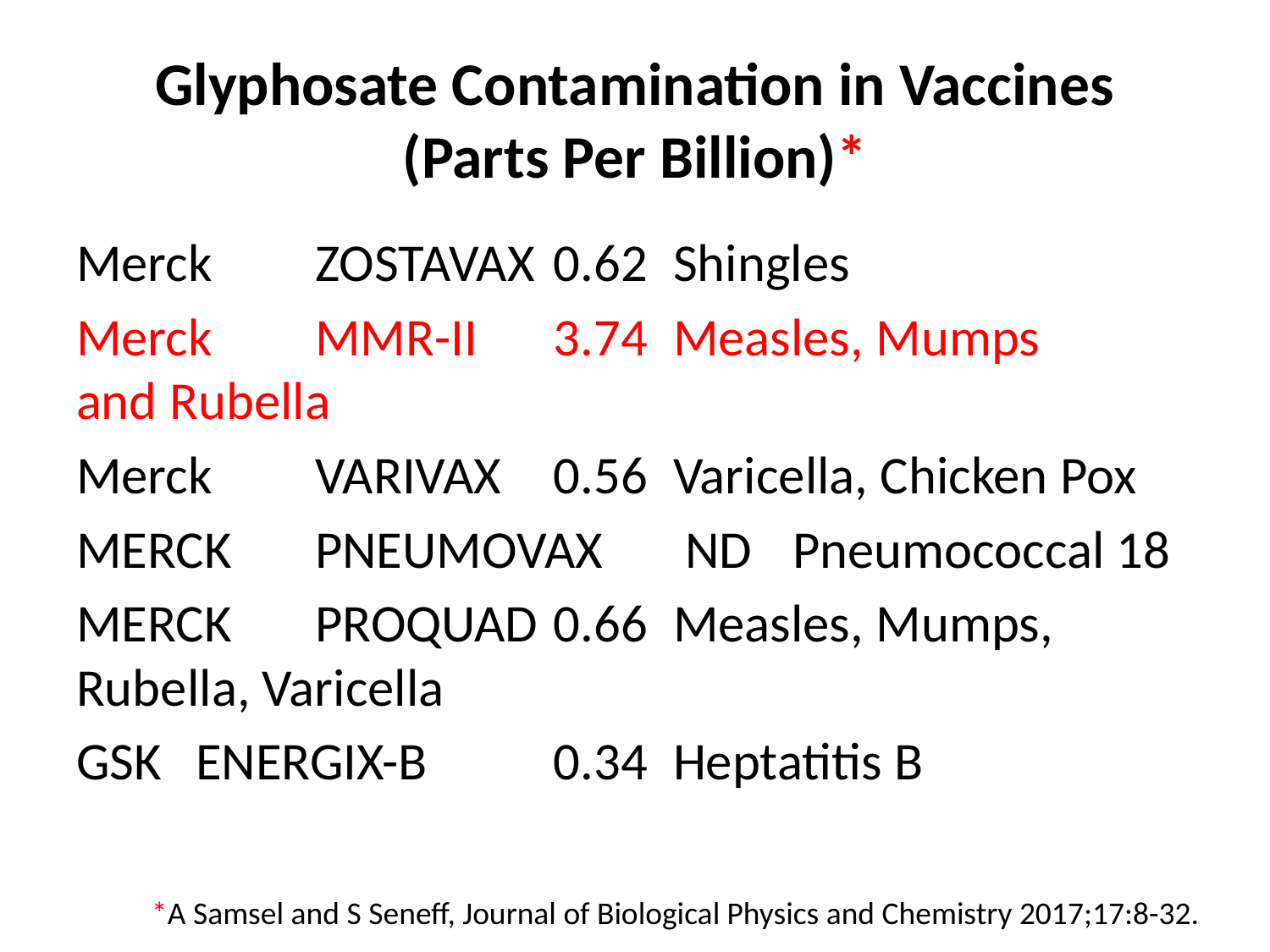

# Glyphosate Contamination in Vaccines (Parts Per Billion)*
Merck 	ZOSTAVAX 		0.62  	Shingles
Merck 	MMR-II 			3.74  	Measles, Mumps 										and Rubella
Merck 	VARIVAX 		0.56	Varicella, Chicken Pox
MERCK 	PNEUMOVAX	 ND 	Pneumococcal 18
MERCK 	PROQUAD 		0.66  	Measles, Mumps, 										Rubella, Varicella
GSK		ENERGIX-B 		0.34  	Heptatitis B
*A Samsel and S Seneff, Journal of Biological Physics and Chemistry 2017;17:8-32.